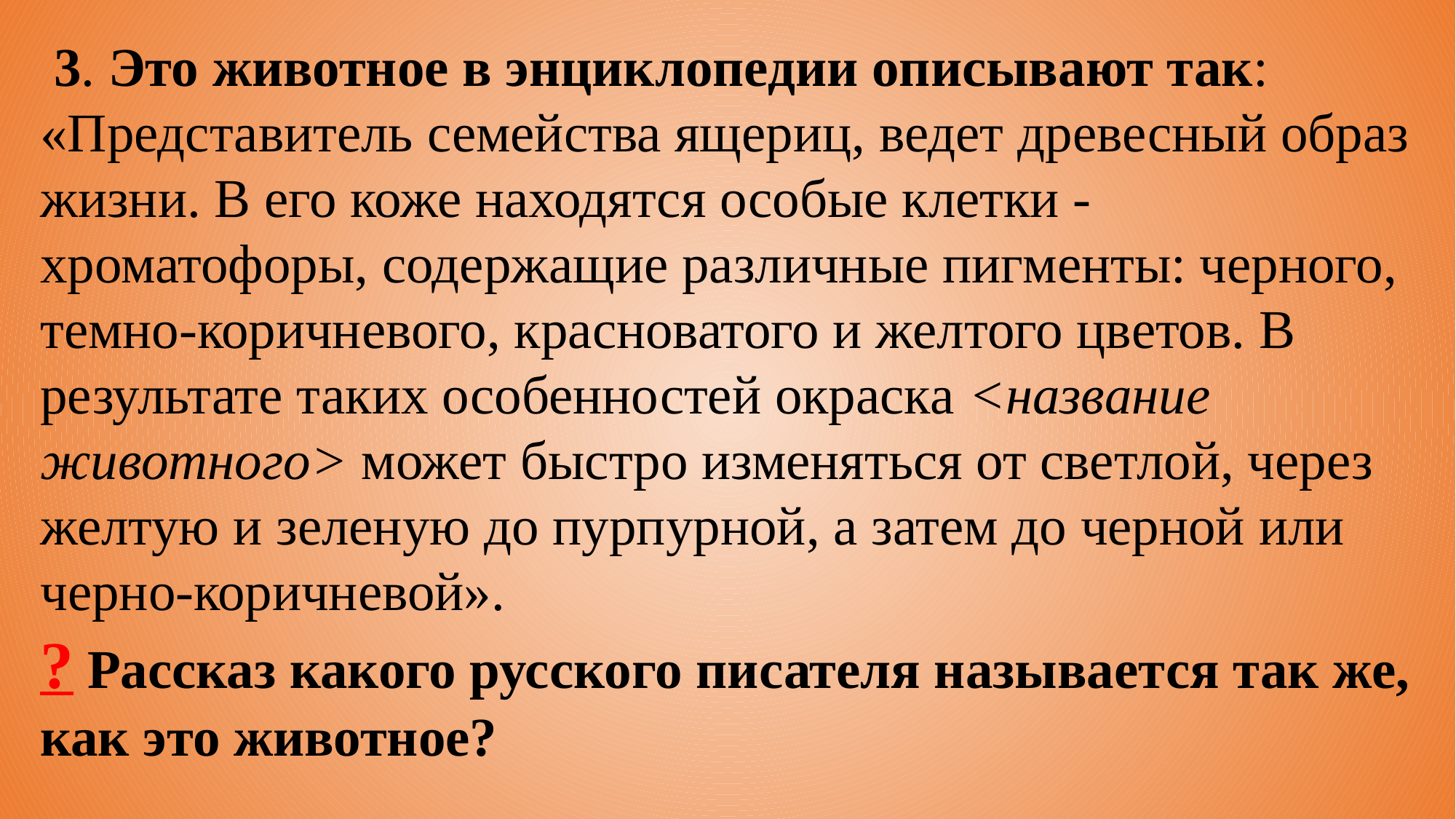

3. Это животное в энциклопедии описывают так:
«Представитель семейства ящериц, ведет древесный образ жизни. В его коже находятся особые клетки - хроматофоры, содержащие различные пигменты: черного, темно-коричневого, красноватого и желтого цветов. В результате таких особенностей окраска <название животного> может быстро изменяться от светлой, через желтую и зеленую до пурпурной, а затем до черной или черно-коричневой».
? Рассказ какого русского писателя называется так же, как это животное?